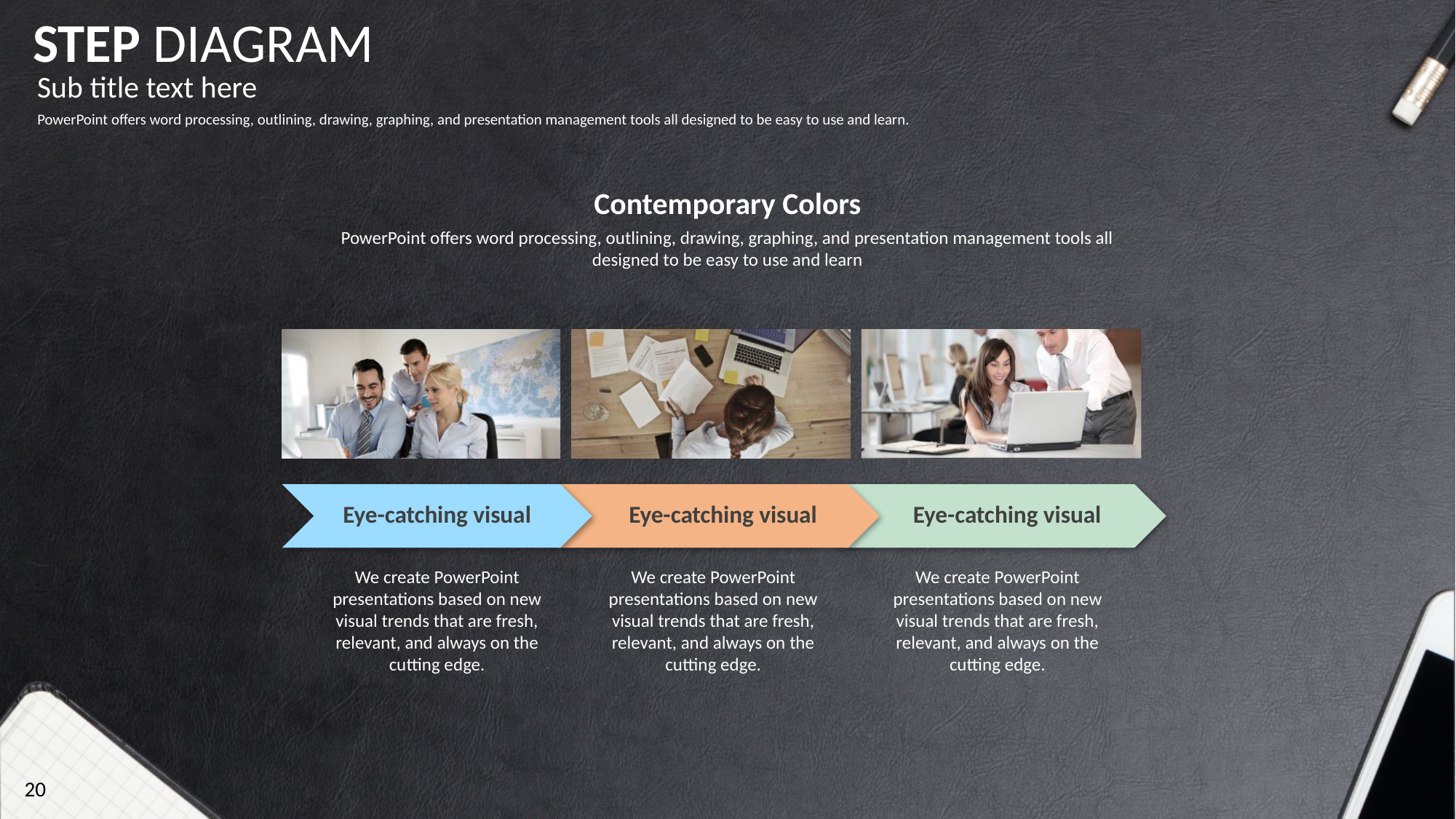

STEP DIAGRAM
Sub title text here
PowerPoint offers word processing, outlining, drawing, graphing, and presentation management tools all designed to be easy to use and learn.
Contemporary Colors
PowerPoint offers word processing, outlining, drawing, graphing, and presentation management tools all designed to be easy to use and learn

Eye-catching visual
Eye-catching visual
Eye-catching visual
We create PowerPoint presentations based on new visual trends that are fresh, relevant, and always on the cutting edge.
We create PowerPoint presentations based on new visual trends that are fresh, relevant, and always on the cutting edge.
We create PowerPoint presentations based on new visual trends that are fresh, relevant, and always on the cutting edge.
20